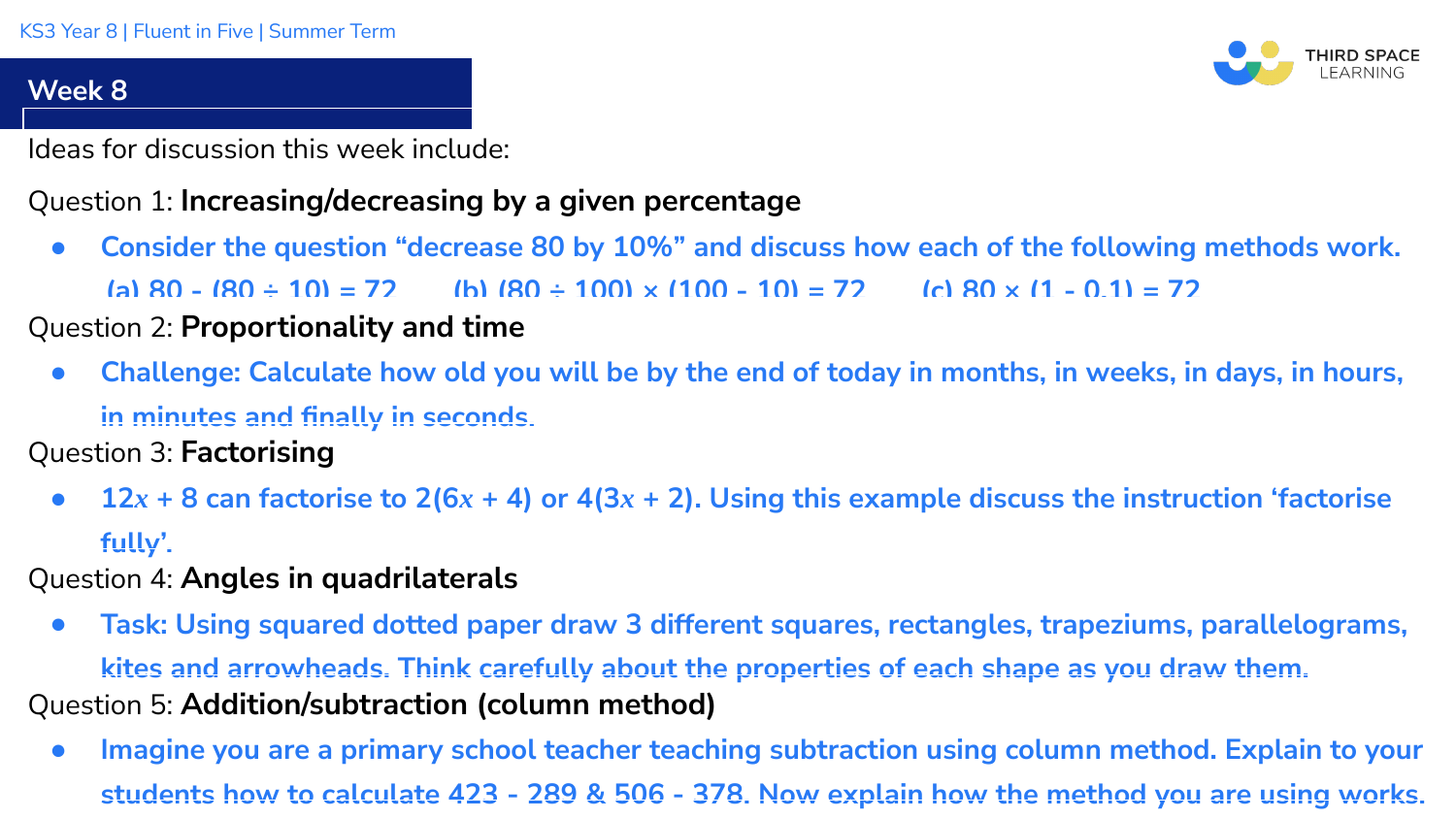

Week 8
| Ideas for discussion this week include: |
| --- |
| Question 1: Increasing/decreasing by a given percentage Consider the question “decrease 80 by 10%” and discuss how each of the following methods work. (a) 80 - (80 ÷ 10) = 72 (b) (80 ÷ 100) × (100 - 10) = 72 (c) 80 × (1 - 0.1) = 72 |
| Question 2: Proportionality and time Challenge: Calculate how old you will be by the end of today in months, in weeks, in days, in hours, in minutes and finally in seconds. |
| Question 3: Factorising 12x + 8 can factorise to 2(6x + 4) or 4(3x + 2). Using this example discuss the instruction ‘factorise fully’. |
| Question 4: Angles in quadrilaterals Task: Using squared dotted paper draw 3 different squares, rectangles, trapeziums, parallelograms, kites and arrowheads. Think carefully about the properties of each shape as you draw them. |
| Question 5: Addition/subtraction (column method) Imagine you are a primary school teacher teaching subtraction using column method. Explain to your students how to calculate 423 - 289 & 506 - 378. Now explain how the method you are using works. |